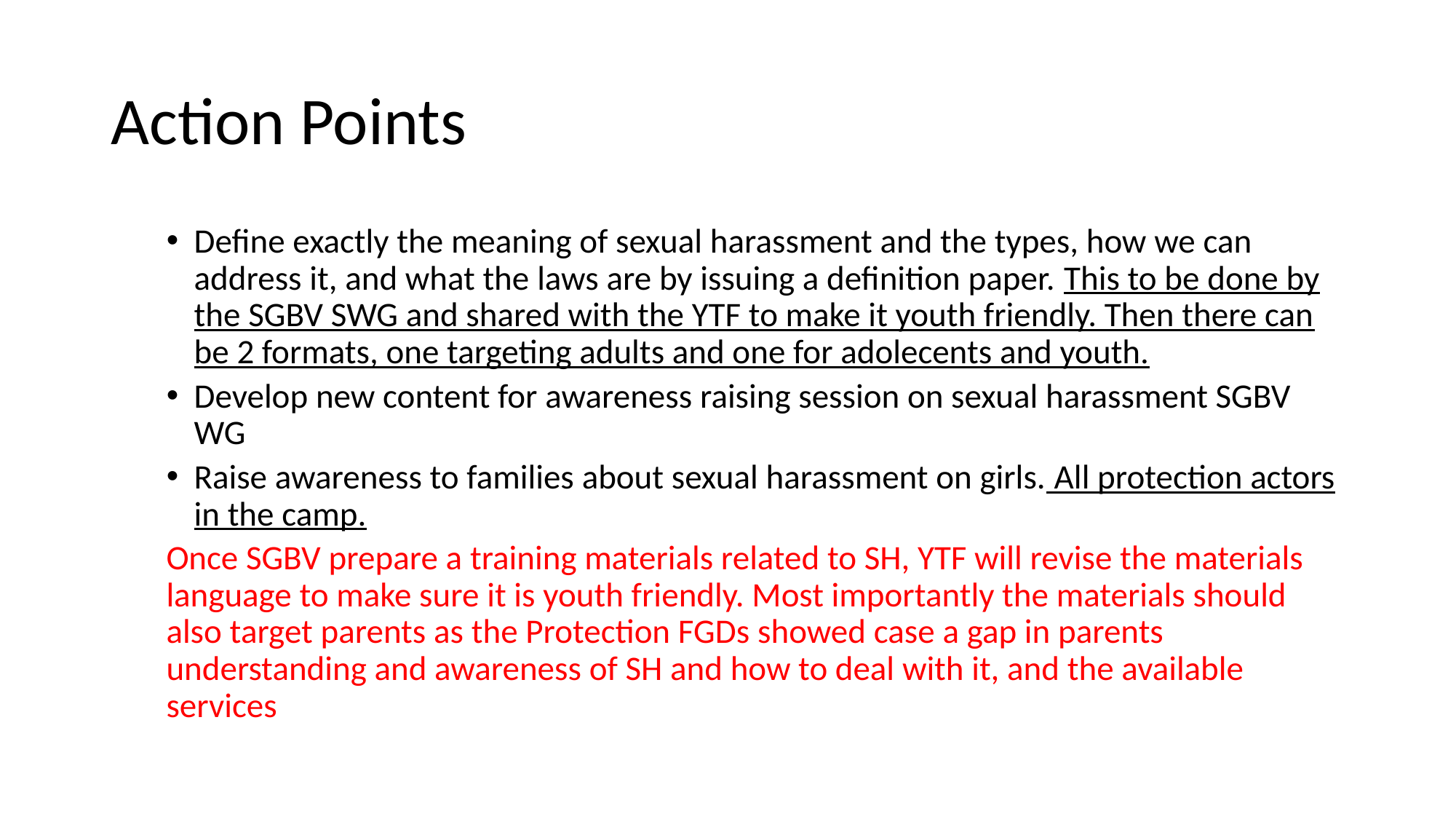

# Action Points
Define exactly the meaning of sexual harassment and the types, how we can address it, and what the laws are by issuing a definition paper. This to be done by the SGBV SWG and shared with the YTF to make it youth friendly. Then there can be 2 formats, one targeting adults and one for adolecents and youth.
Develop new content for awareness raising session on sexual harassment SGBV WG
Raise awareness to families about sexual harassment on girls. All protection actors in the camp.
Once SGBV prepare a training materials related to SH, YTF will revise the materials language to make sure it is youth friendly. Most importantly the materials should also target parents as the Protection FGDs showed case a gap in parents understanding and awareness of SH and how to deal with it, and the available services